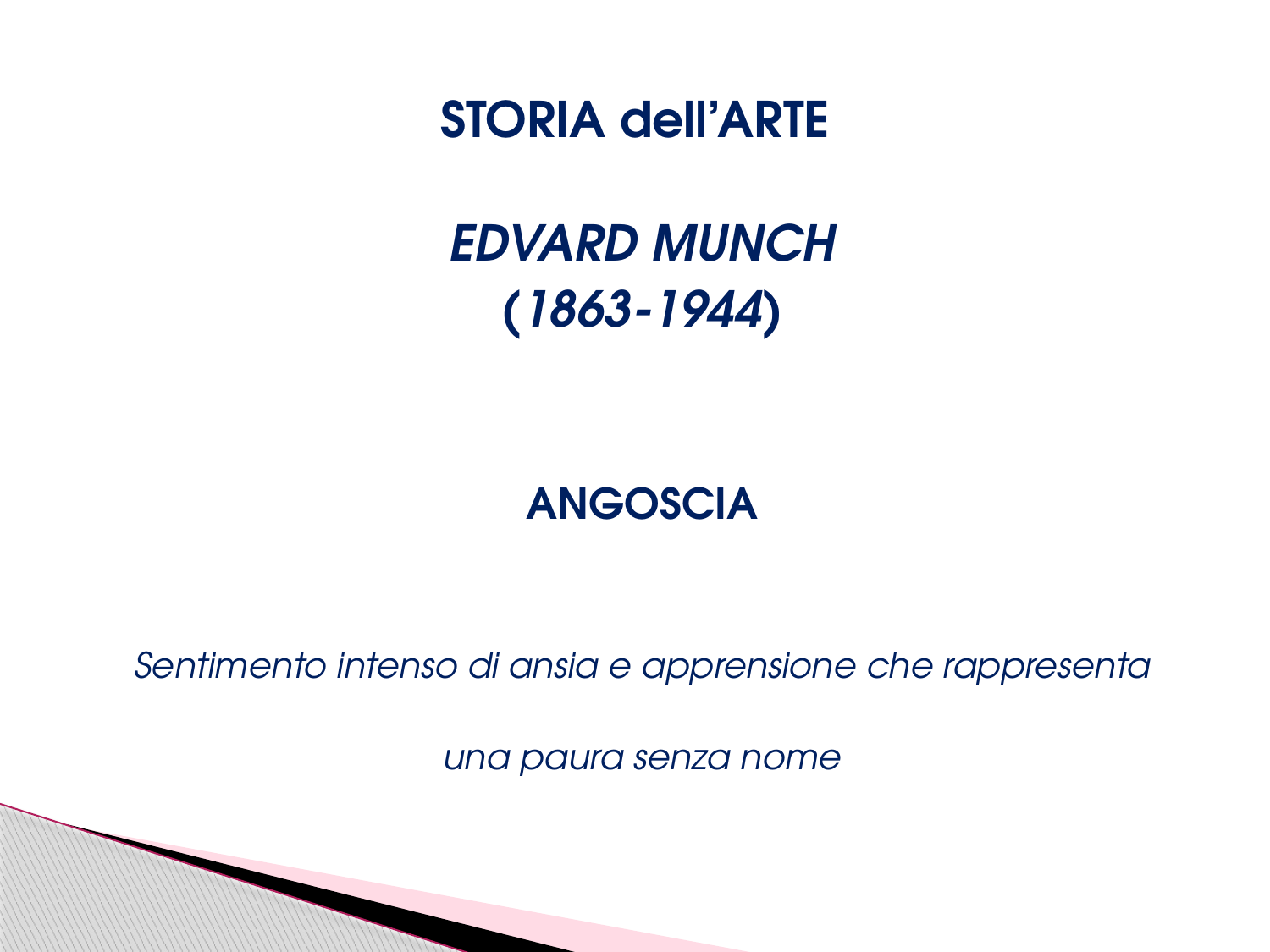

# STORIA dell’ARTE
EDVARD MUNCH
(1863-1944)

ANGOSCIA

Sentimento intenso di ansia e apprensione che rappresenta
una paura senza nome